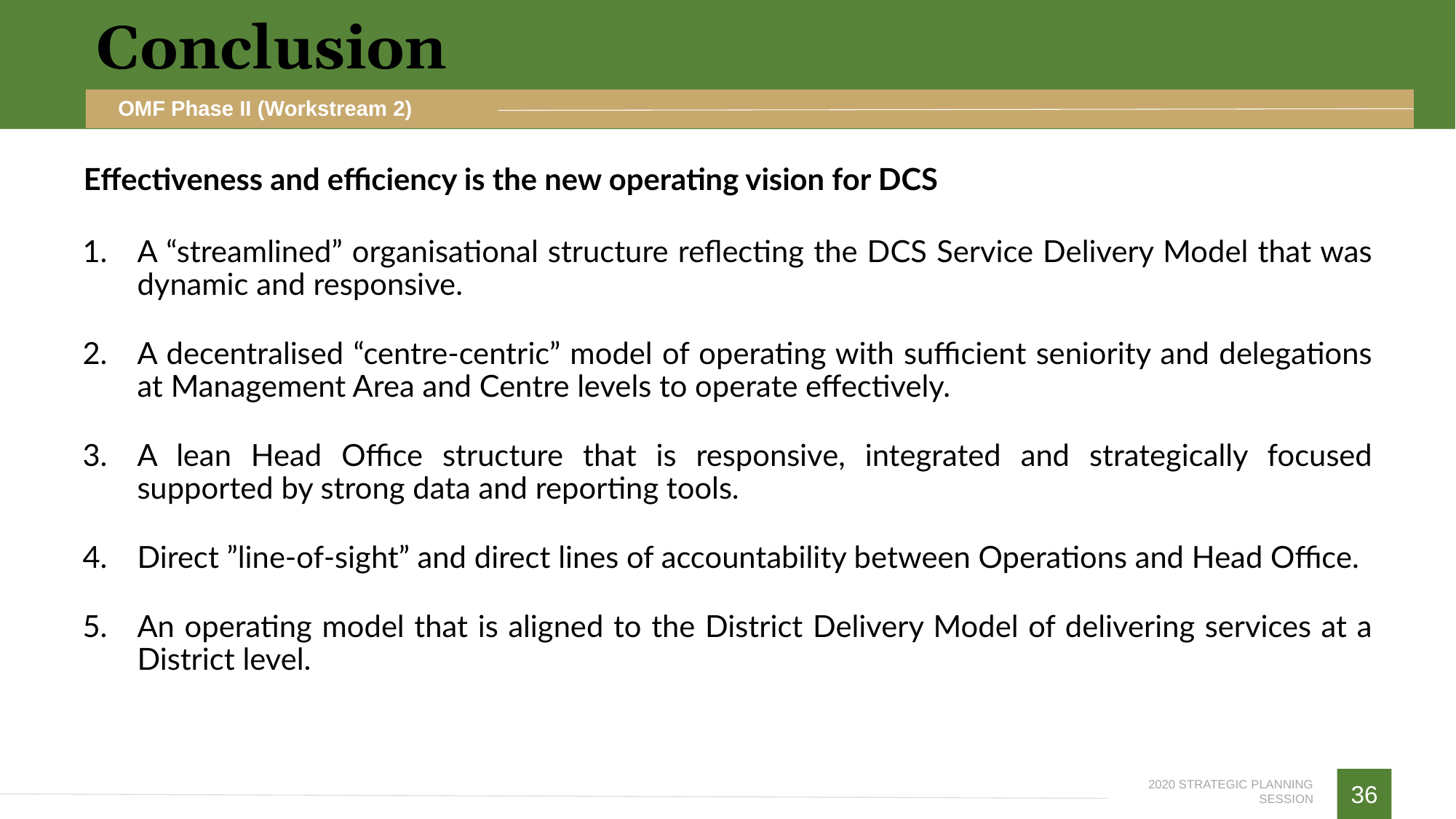

Conclusion

OMF Phase II (Workstream 2)
Effectiveness and efficiency is the new operating vision for DCS
A “streamlined” organisational structure reflecting the DCS Service Delivery Model that was dynamic and responsive.
A decentralised “centre-centric” model of operating with sufficient seniority and delegations at Management Area and Centre levels to operate effectively.
A lean Head Office structure that is responsive, integrated and strategically focused supported by strong data and reporting tools.
Direct ”line-of-sight” and direct lines of accountability between Operations and Head Office.
An operating model that is aligned to the District Delivery Model of delivering services at a District level.